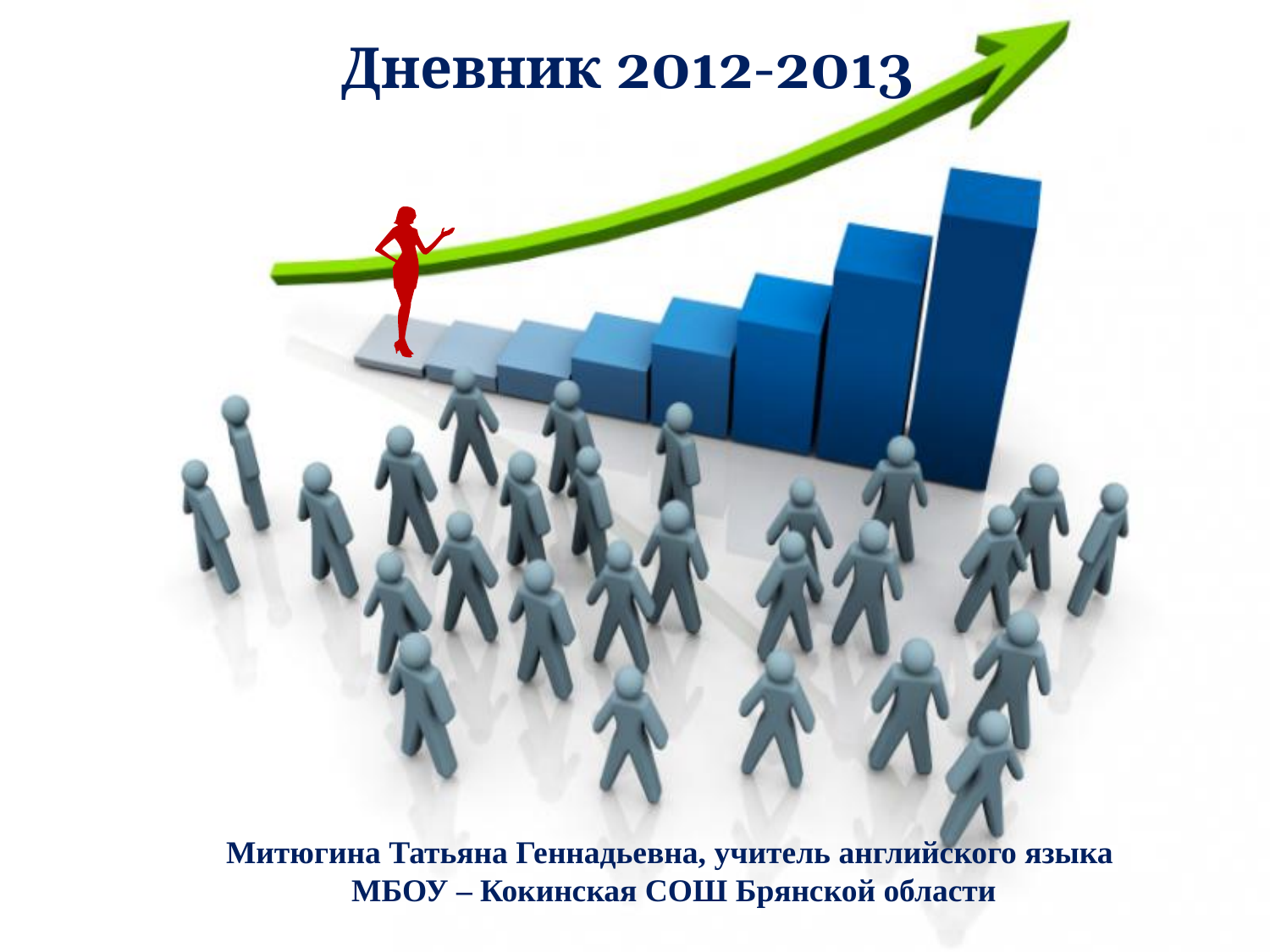

Дневник 2012-2013

Митюгина Татьяна Геннадьевна, учитель английского языка
 МБОУ – Кокинская СОШ Брянской области